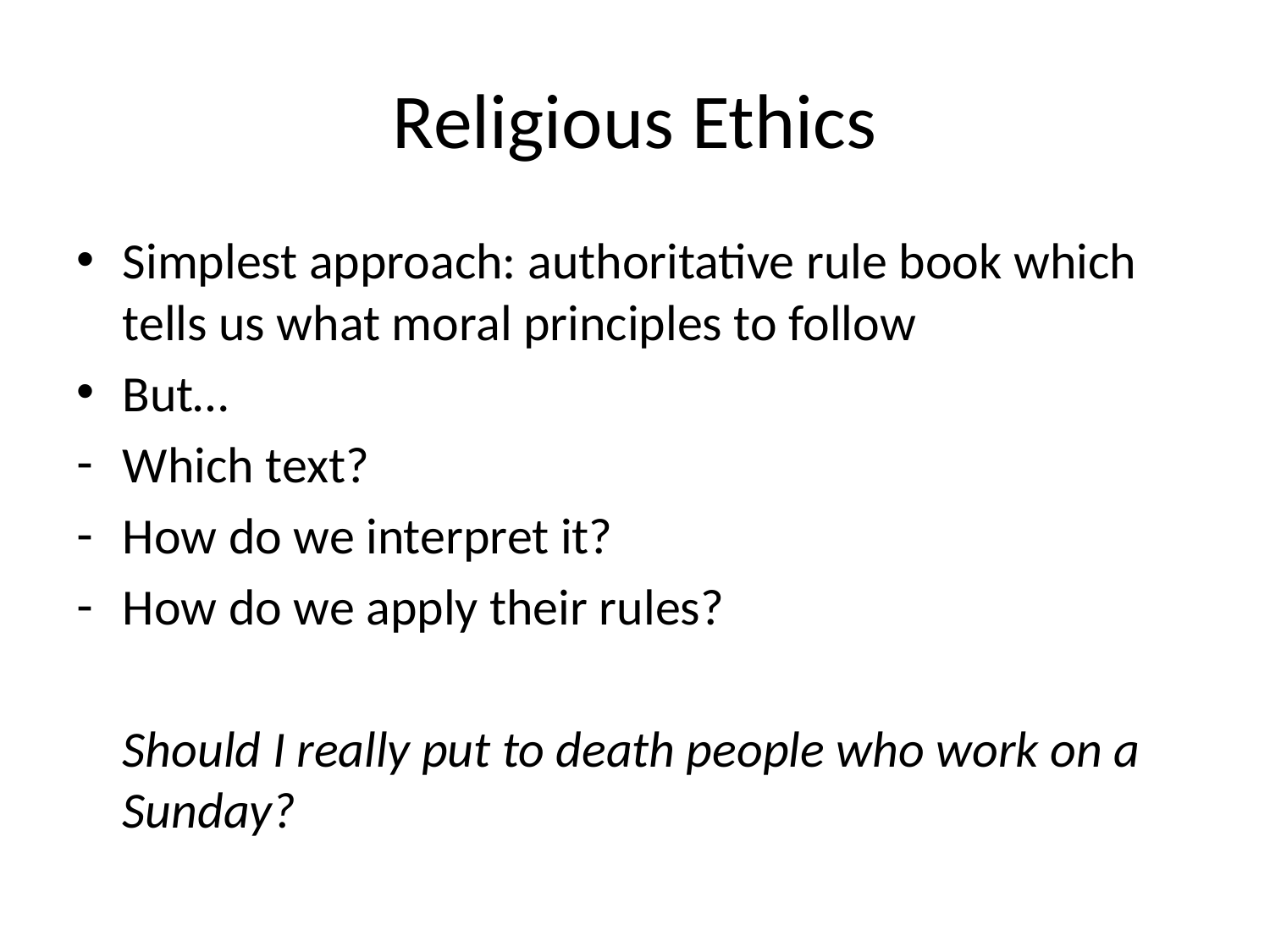

# Religious Ethics
Simplest approach: authoritative rule book which tells us what moral principles to follow
But…
Which text?
How do we interpret it?
How do we apply their rules?

	Should I really put to death people who work on a Sunday?